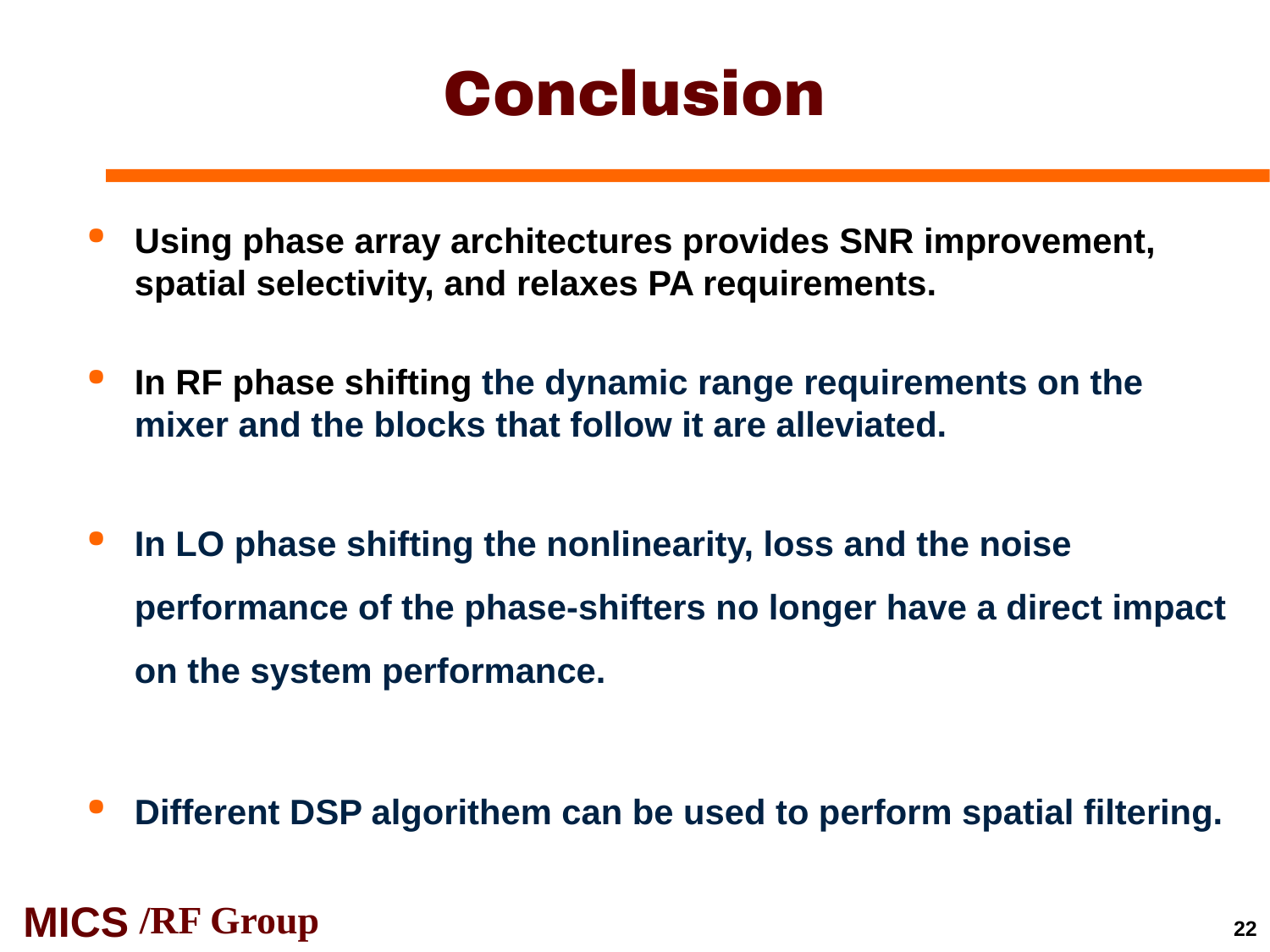

# Conclusion
Using phase array architectures provides SNR improvement, spatial selectivity, and relaxes PA requirements.

In RF phase shifting the dynamic range requirements on the mixer and the blocks that follow it are alleviated.

In LO phase shifting the nonlinearity, loss and the noise performance of the phase-shifters no longer have a direct impact on the system performance.

Different DSP algorithem can be used to perform spatial filtering.

/RF Group
22